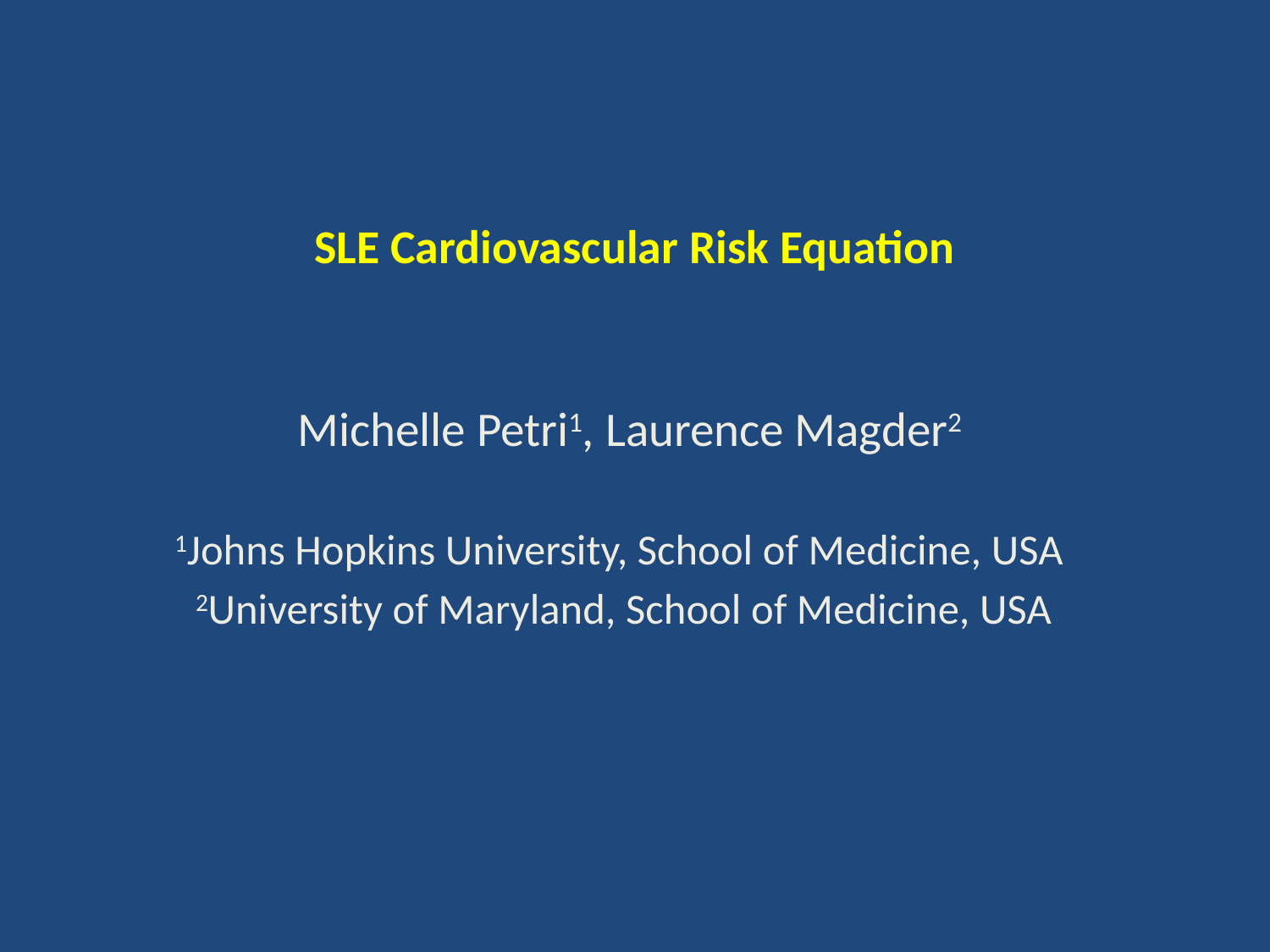

# SLE Cardiovascular Risk Equation
 Michelle Petri1, Laurence Magder2

1Johns Hopkins University, School of Medicine, USA
2University of Maryland, School of Medicine, USA